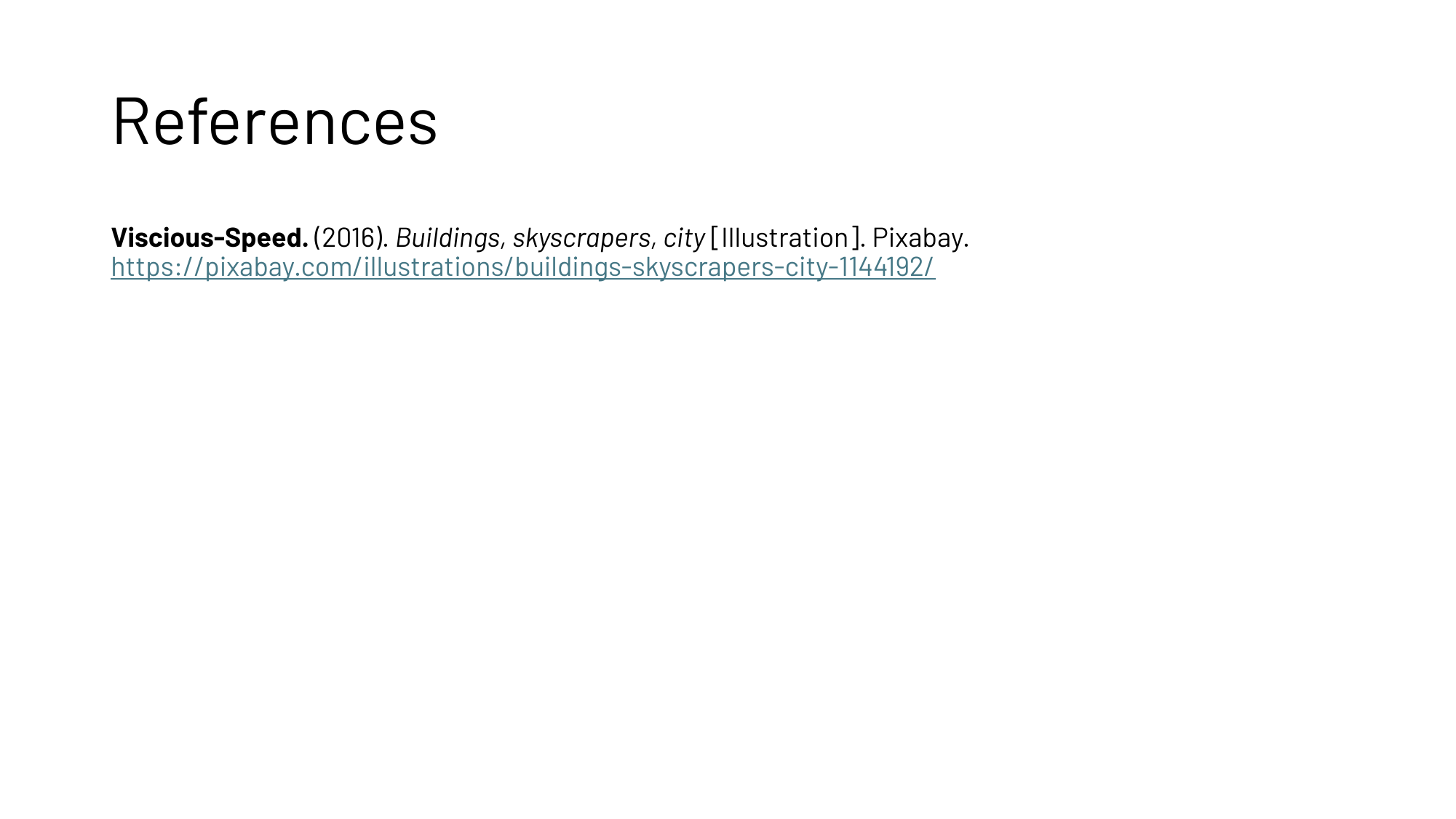

# References
Viscious-Speed. (2016). Buildings, skyscrapers, city [Illustration]. Pixabay. https://pixabay.com/illustrations/buildings-skyscrapers-city-1144192/